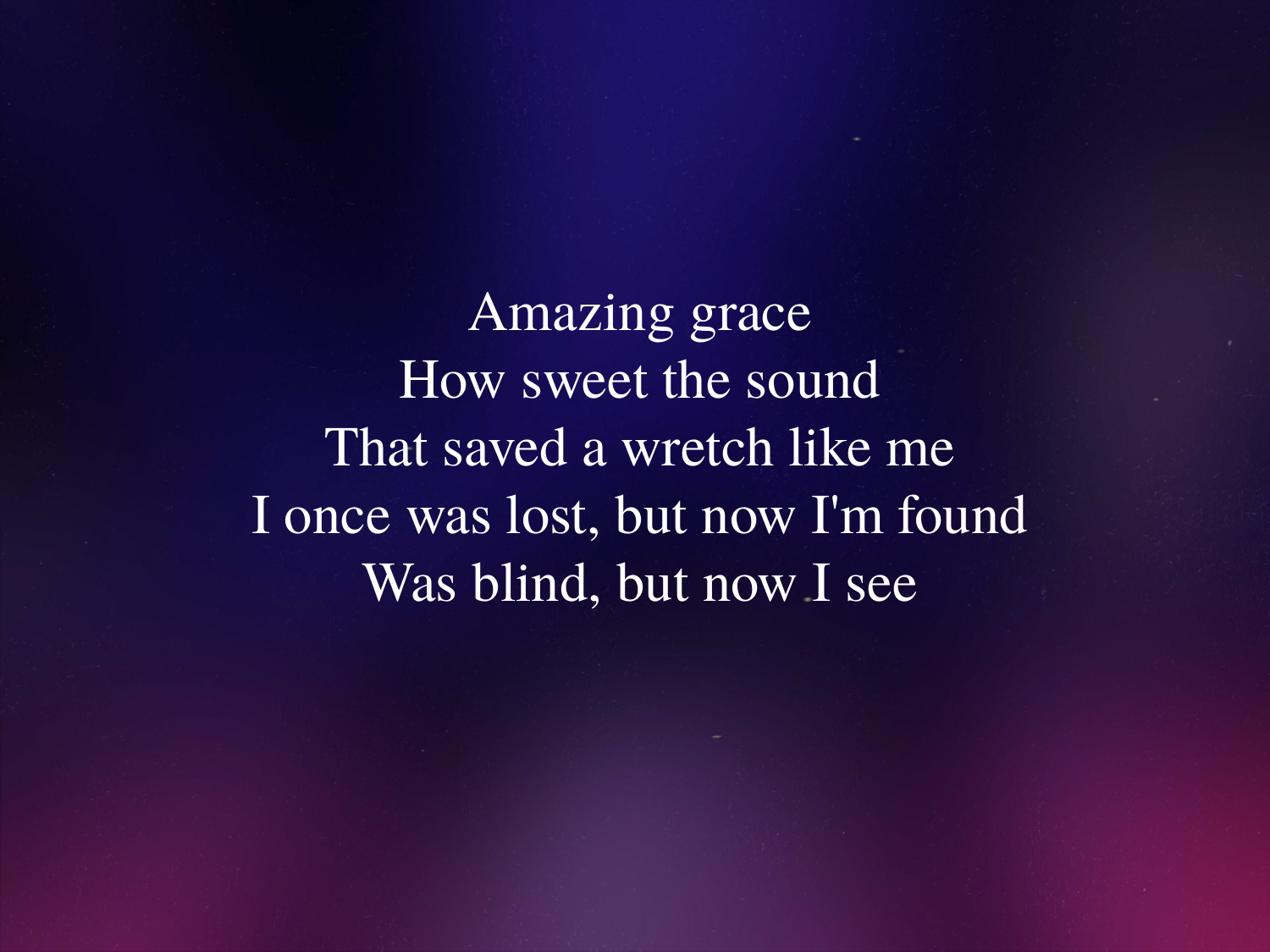

# Amazing grace How sweet the sound That saved a wretch like me I once was lost, but now I'm found Was blind, but now I see